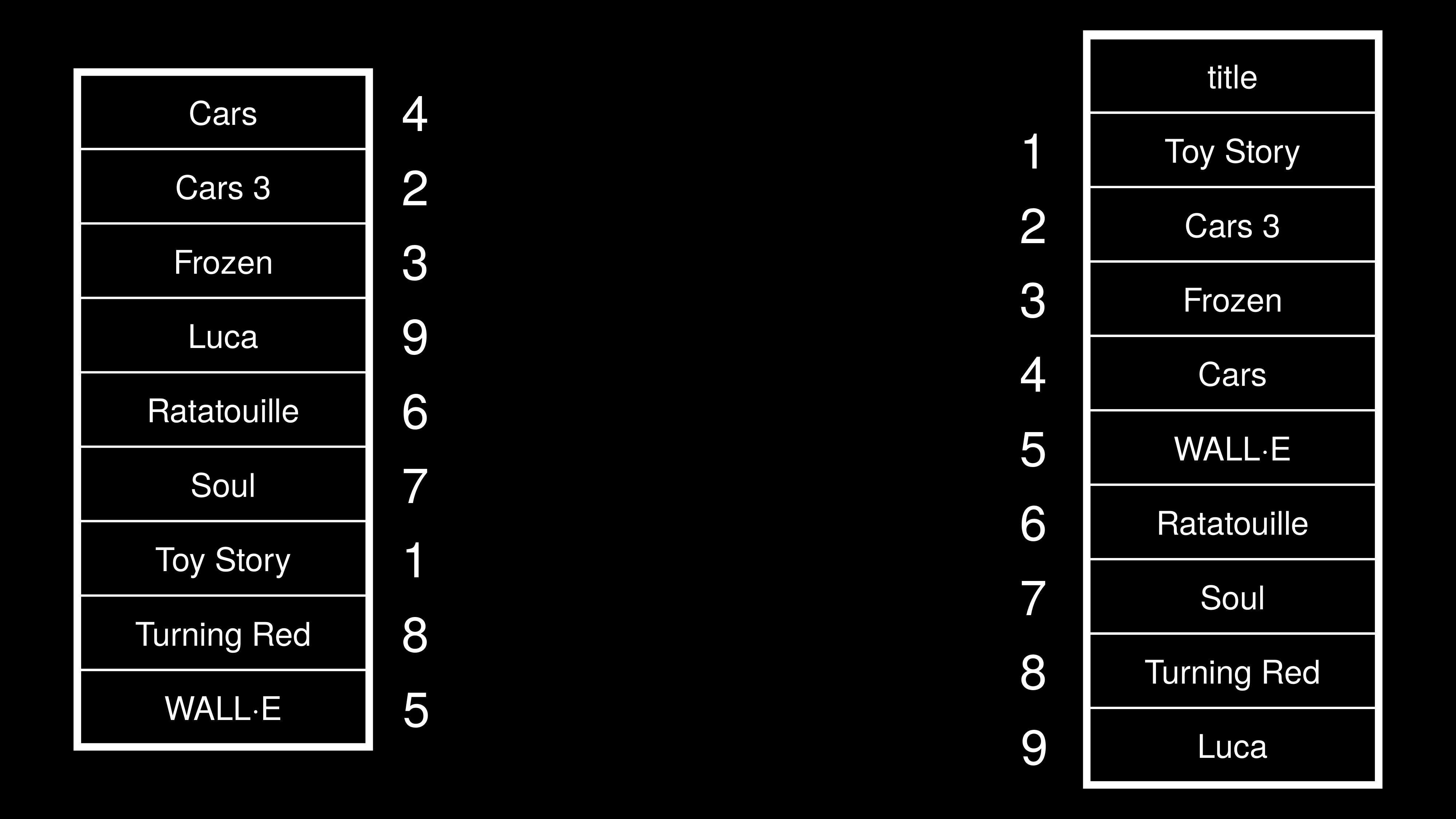

title

Cars
4
Toy Story
1
Cars 3
2
Cars 3
2
Frozen
3
Frozen
3
Luca
9
Cars
4
Ratatouille
6
WALL·E
5
Soul
7
Ratatouille
6
Toy Story
1
Soul
7
Turning Red
8
Turning Red
8
WALL·E
5
Luca
9